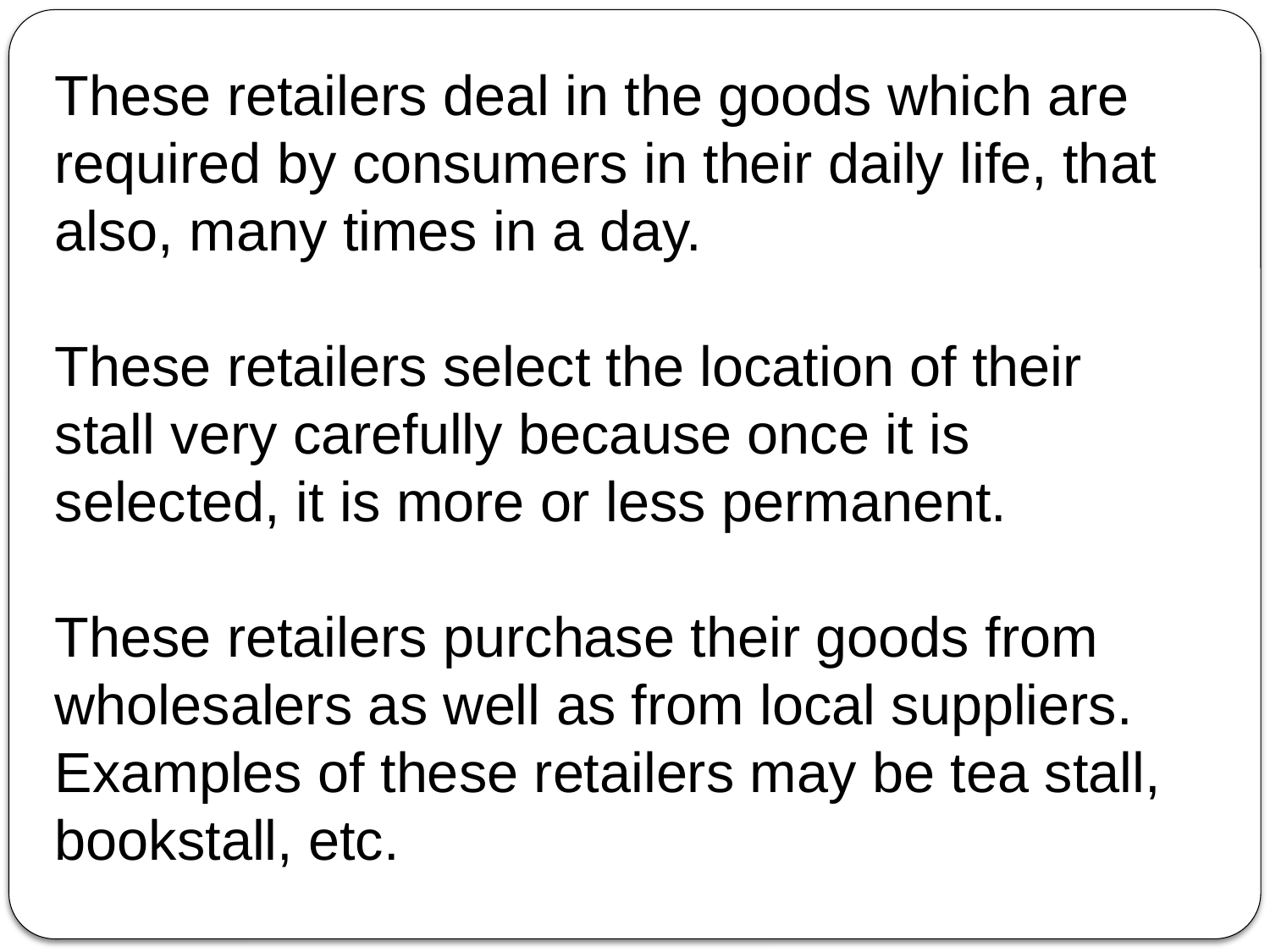

These retailers deal in the goods which are required by consumers in their daily life, that also, many times in a day.

These retailers select the location of their stall very carefully because once it is selected, it is more or less permanent.

These retailers purchase their goods from wholesalers as well as from local suppliers. Examples of these retailers may be tea stall, bookstall, etc.